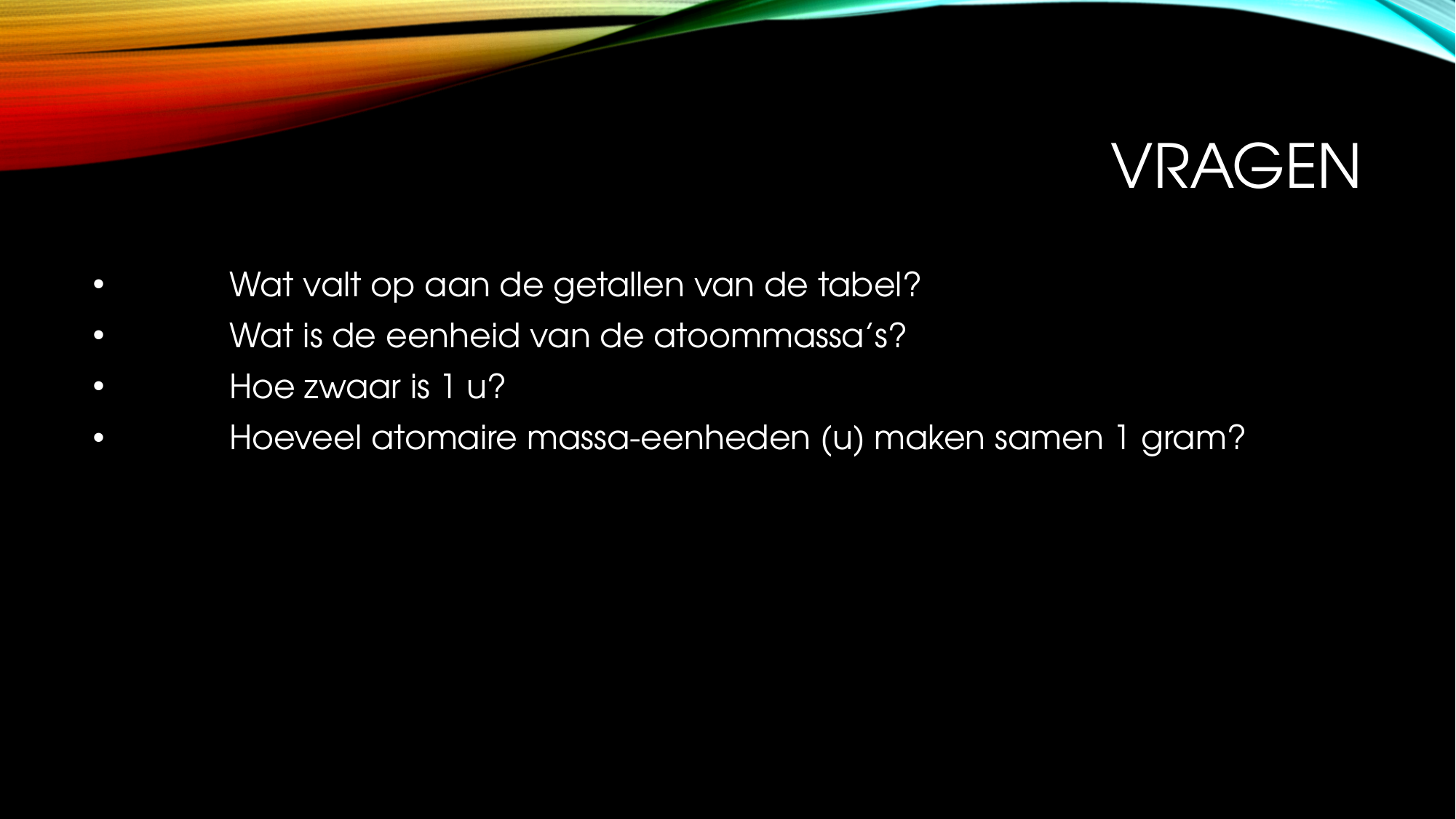

# Vragen
	Wat valt op aan de getallen van de tabel?
	Wat is de eenheid van de atoommassa’s?
	Hoe zwaar is 1 u?
	Hoeveel atomaire massa-eenheden (u) maken samen 1 gram?